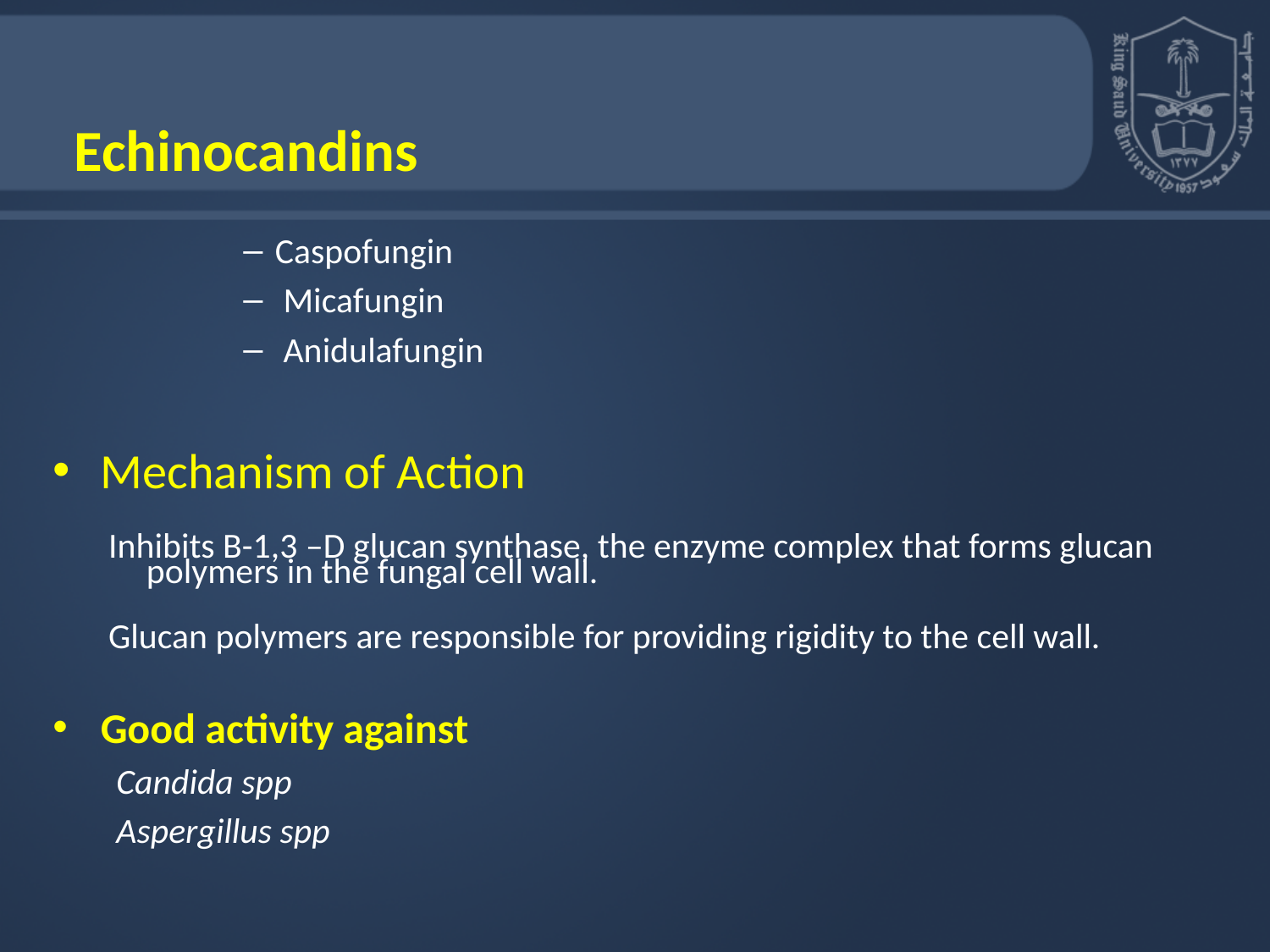

Echinocandins
Caspofungin
 Micafungin
 Anidulafungin

Mechanism of Action

Inhibits B-1,3 –D glucan synthase, the enzyme complex that forms glucan polymers in the fungal cell wall.

Glucan polymers are responsible for providing rigidity to the cell wall.

Good activity against
Candida spp
Aspergillus spp